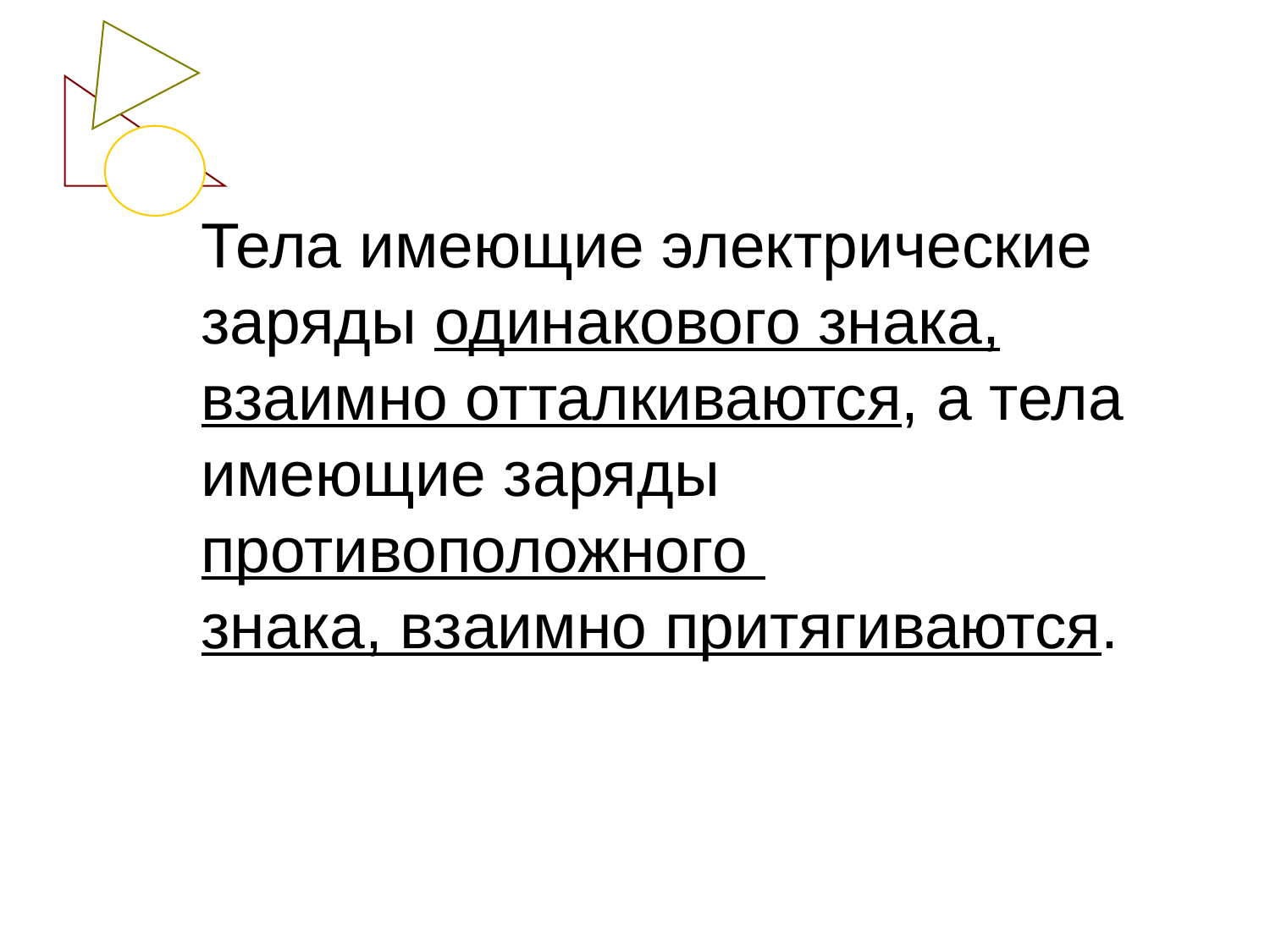

Тела имеющие электрические заряды одинакового знака,
взаимно отталкиваются, а тела имеющие заряды противоположного
знака, взаимно притягиваются.